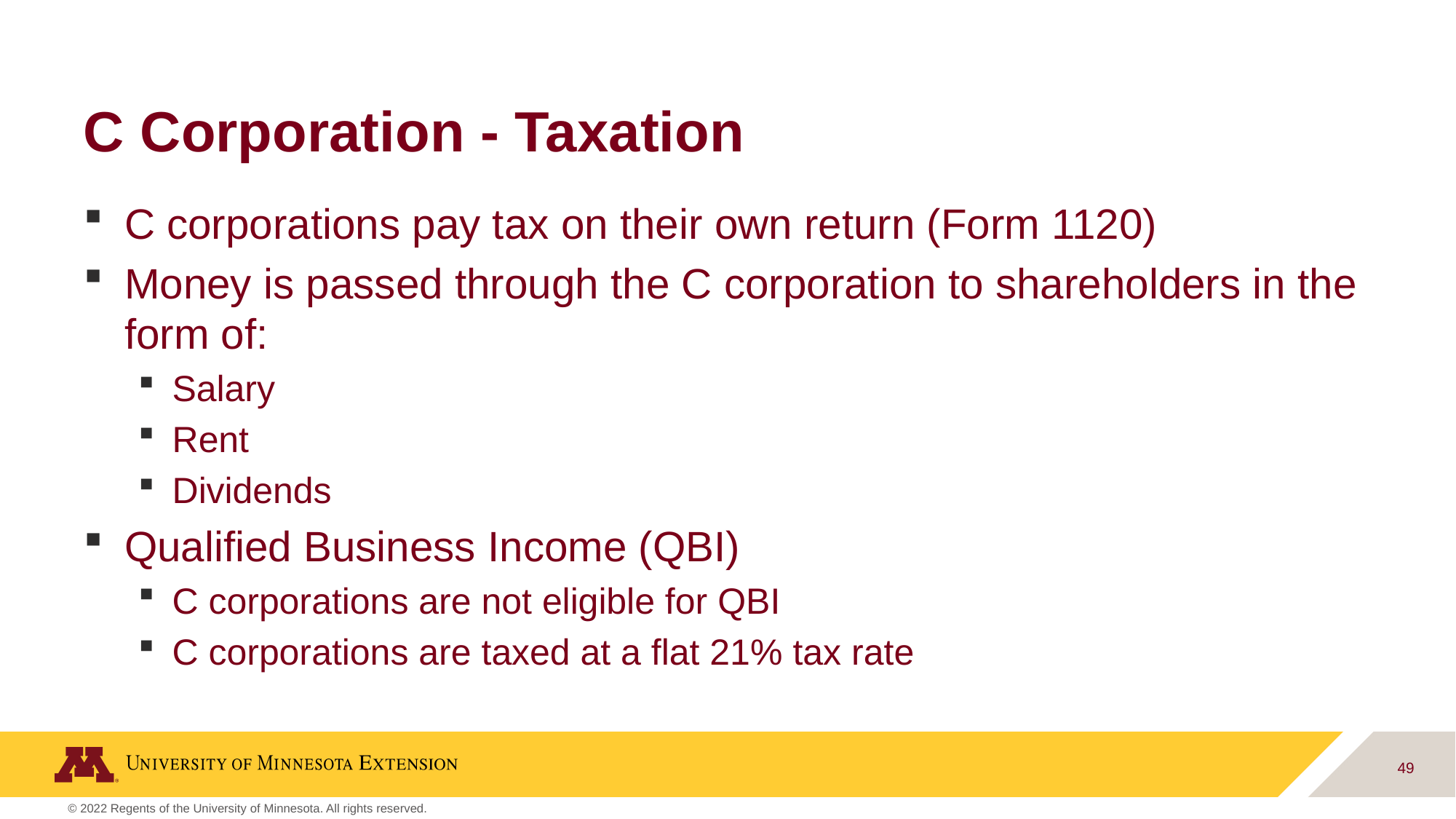

# C Corporation - Taxation
C corporations pay tax on their own return (Form 1120)
Money is passed through the C corporation to shareholders in the form of:
Salary
Rent
Dividends
Qualified Business Income (QBI)
C corporations are not eligible for QBI
C corporations are taxed at a flat 21% tax rate